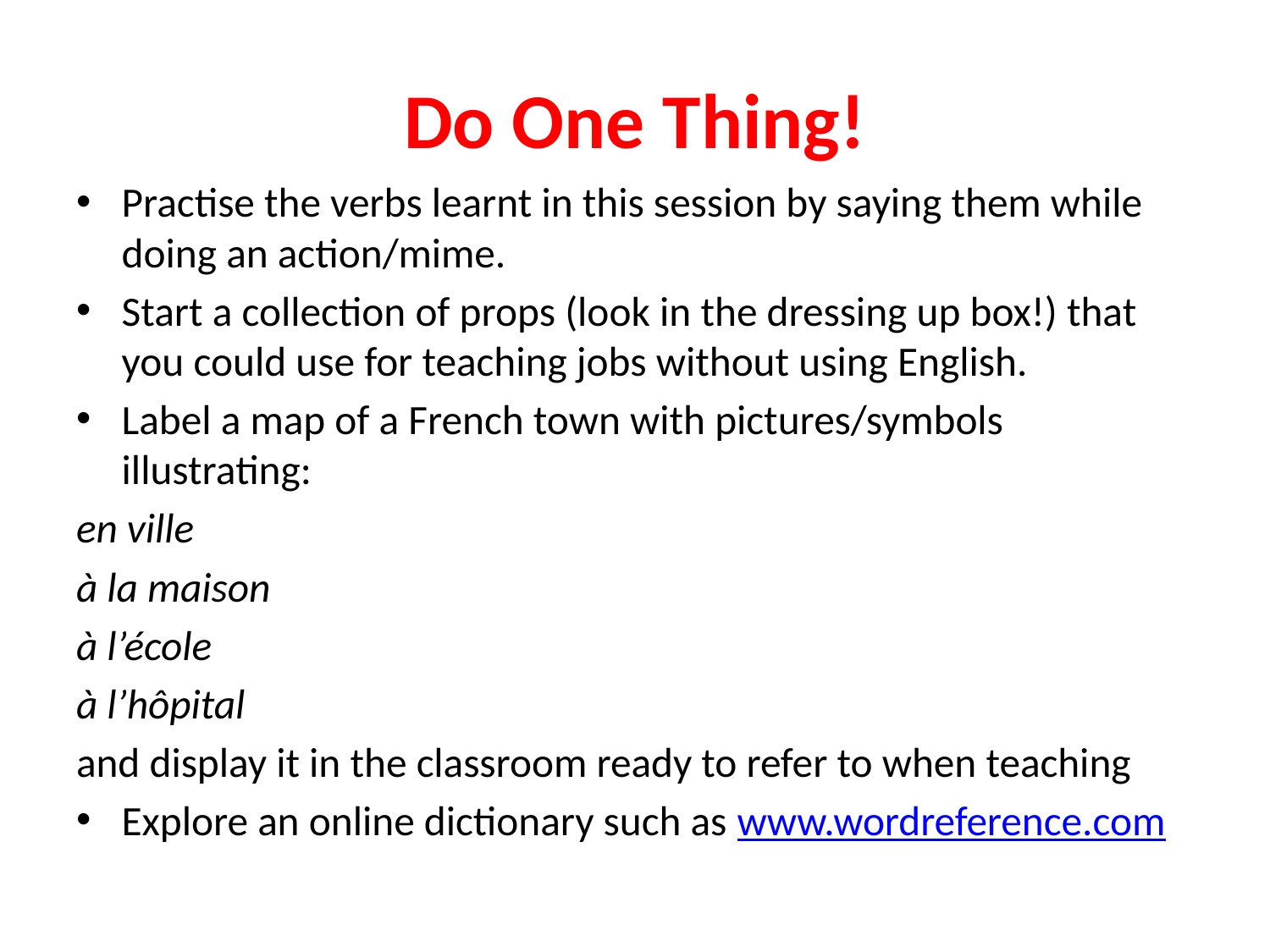

# Do One Thing!
Practise the verbs learnt in this session by saying them while doing an action/mime.
Start a collection of props (look in the dressing up box!) that you could use for teaching jobs without using English.
Label a map of a French town with pictures/symbols illustrating:
en ville
à la maison
à l’école
à l’hôpital
and display it in the classroom ready to refer to when teaching
Explore an online dictionary such as www.wordreference.com